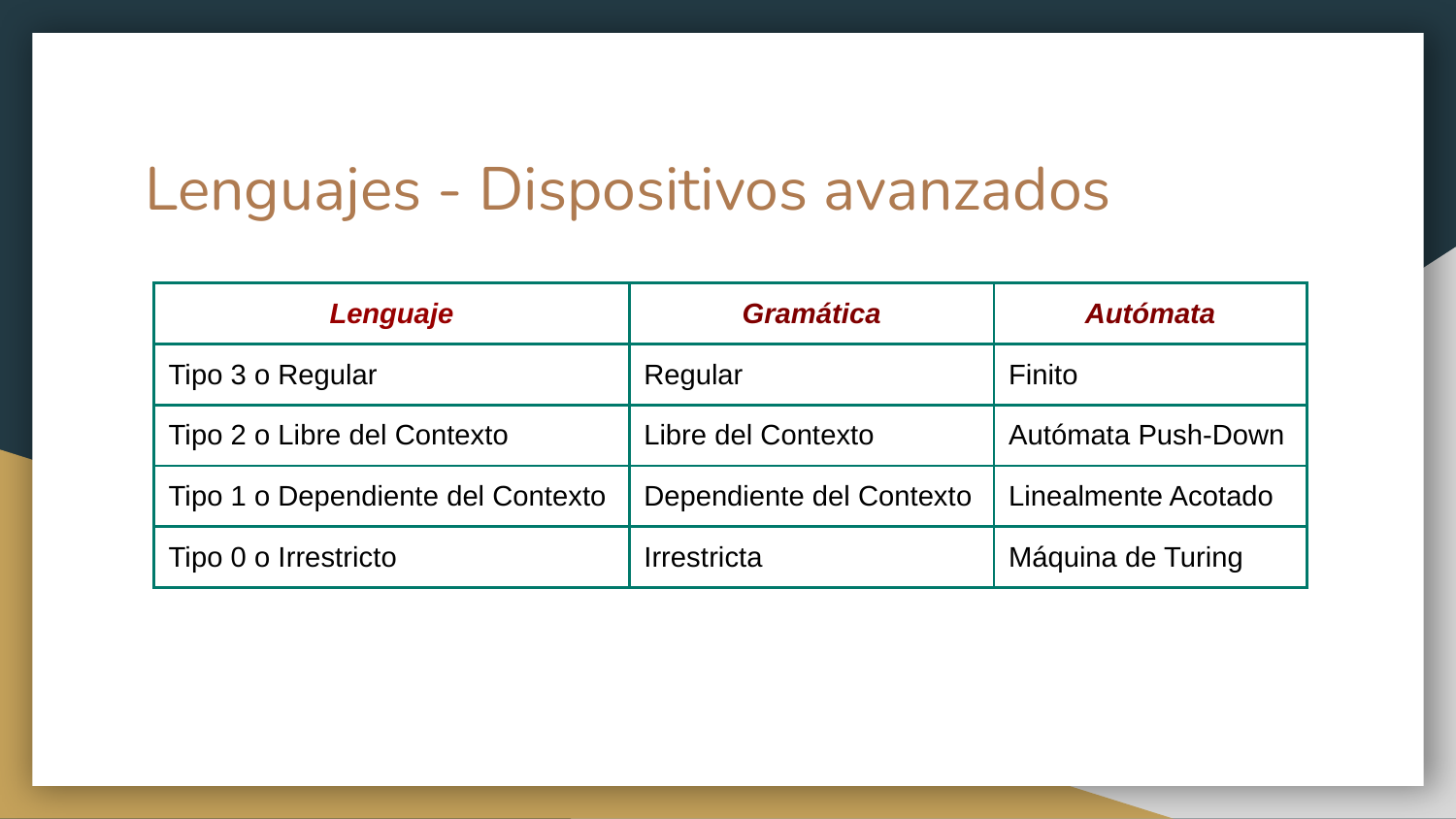

# Lenguajes - Dispositivos avanzados

| Lenguaje | Gramática | Autómata |
| --- | --- | --- |
| Tipo 3 o Regular | Regular | Finito |
| Tipo 2 o Libre del Contexto | Libre del Contexto | Autómata Push-Down |
| Tipo 1 o Dependiente del Contexto | Dependiente del Contexto | Linealmente Acotado |
| Tipo 0 o Irrestricto | Irrestricta | Máquina de Turing |